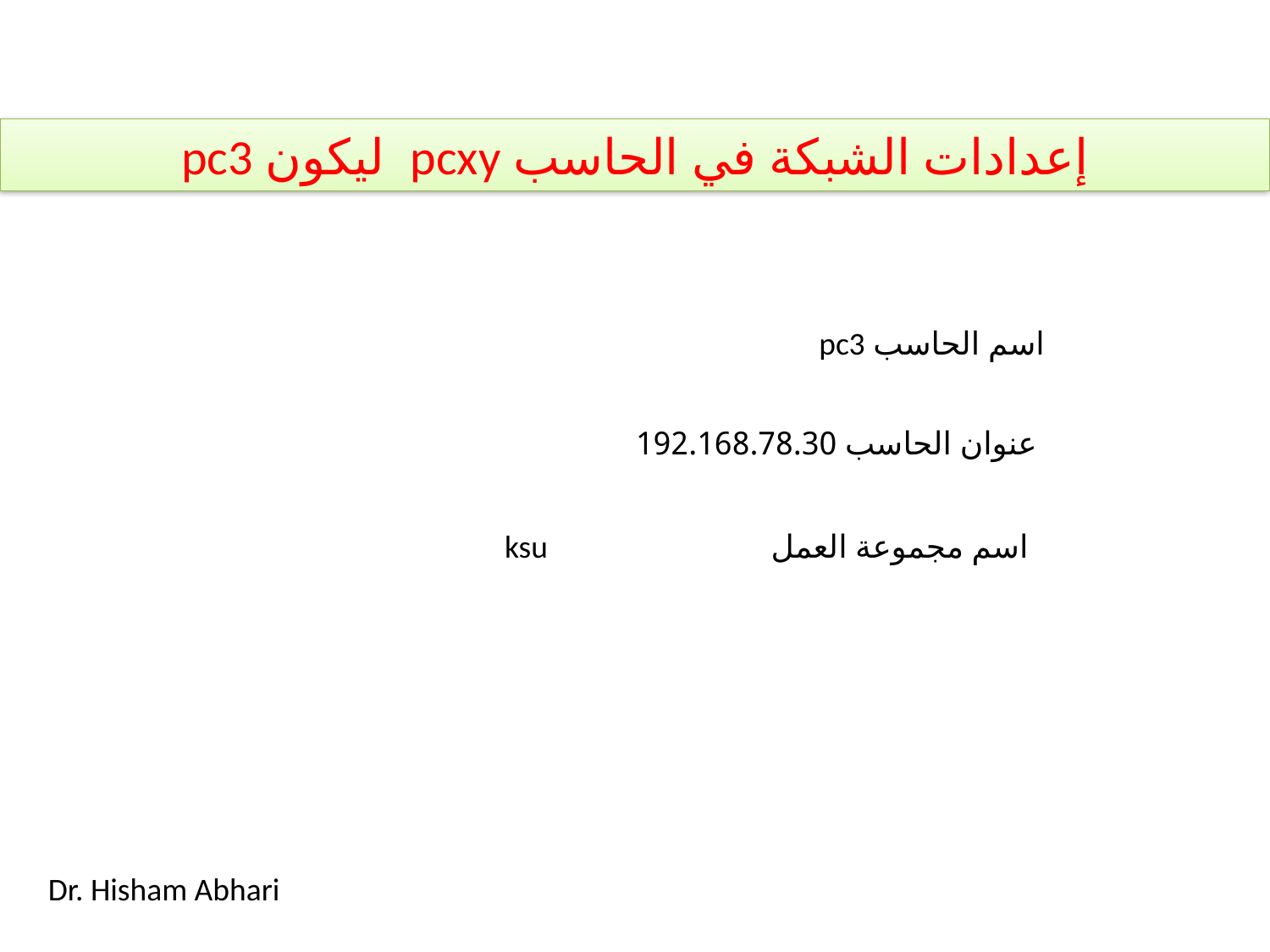

إعدادات الشبكة في الحاسب pcxy  ليكون pc3
اسم الحاسب pc3
عنوان الحاسب 192.168.78.30
اسم مجموعة العمل                           ksu
Dr. Hisham Abhari